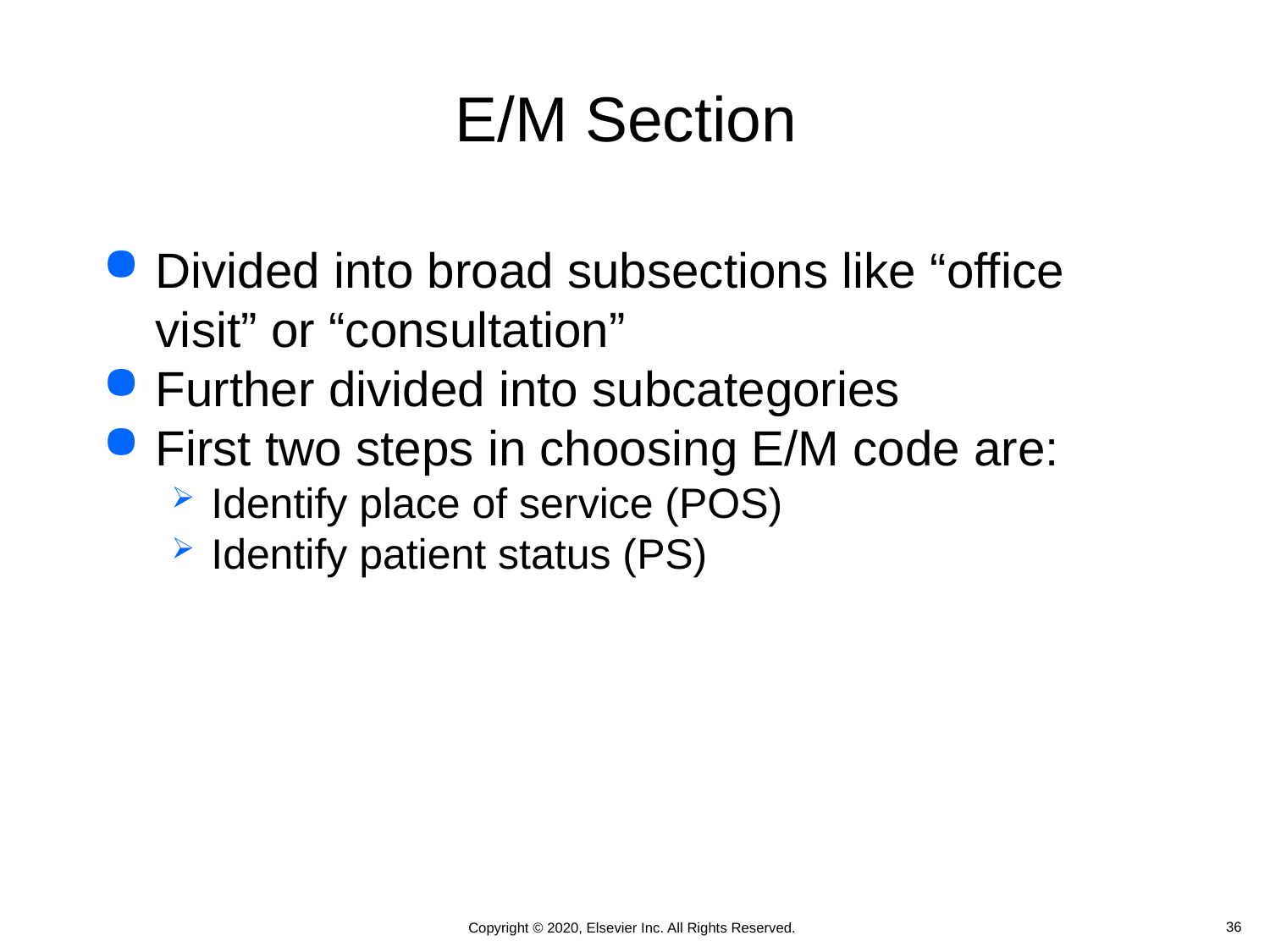

# E/M Section
Divided into broad subsections like “office visit” or “consultation”
Further divided into subcategories
First two steps in choosing E/M code are:
Identify place of service (POS)
Identify patient status (PS)
 36